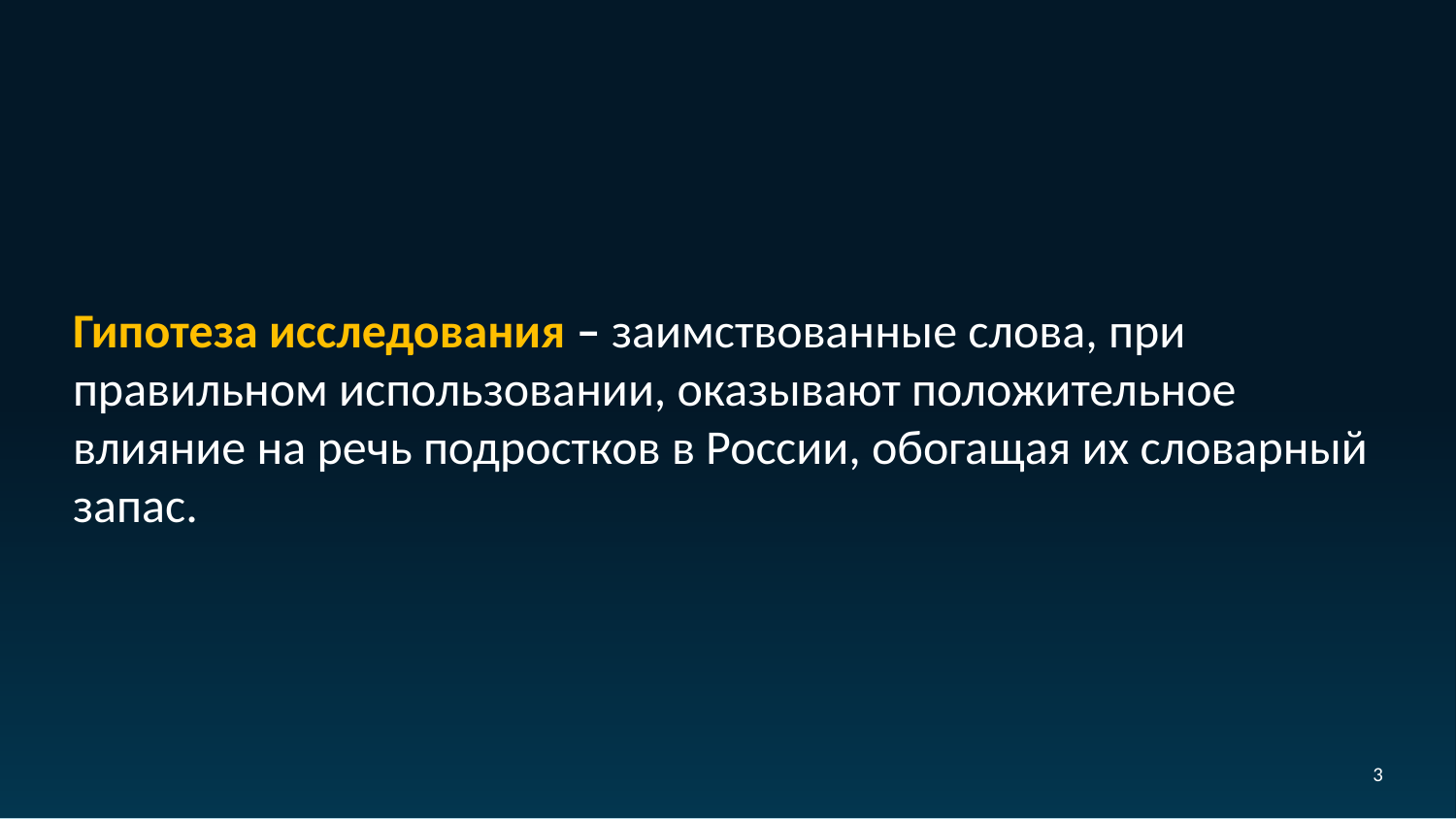

Гипотеза исследования – заимствованные слова, при правильном использовании, оказывают положительное влияние на речь подростков в России, обогащая их словарный запас.
3